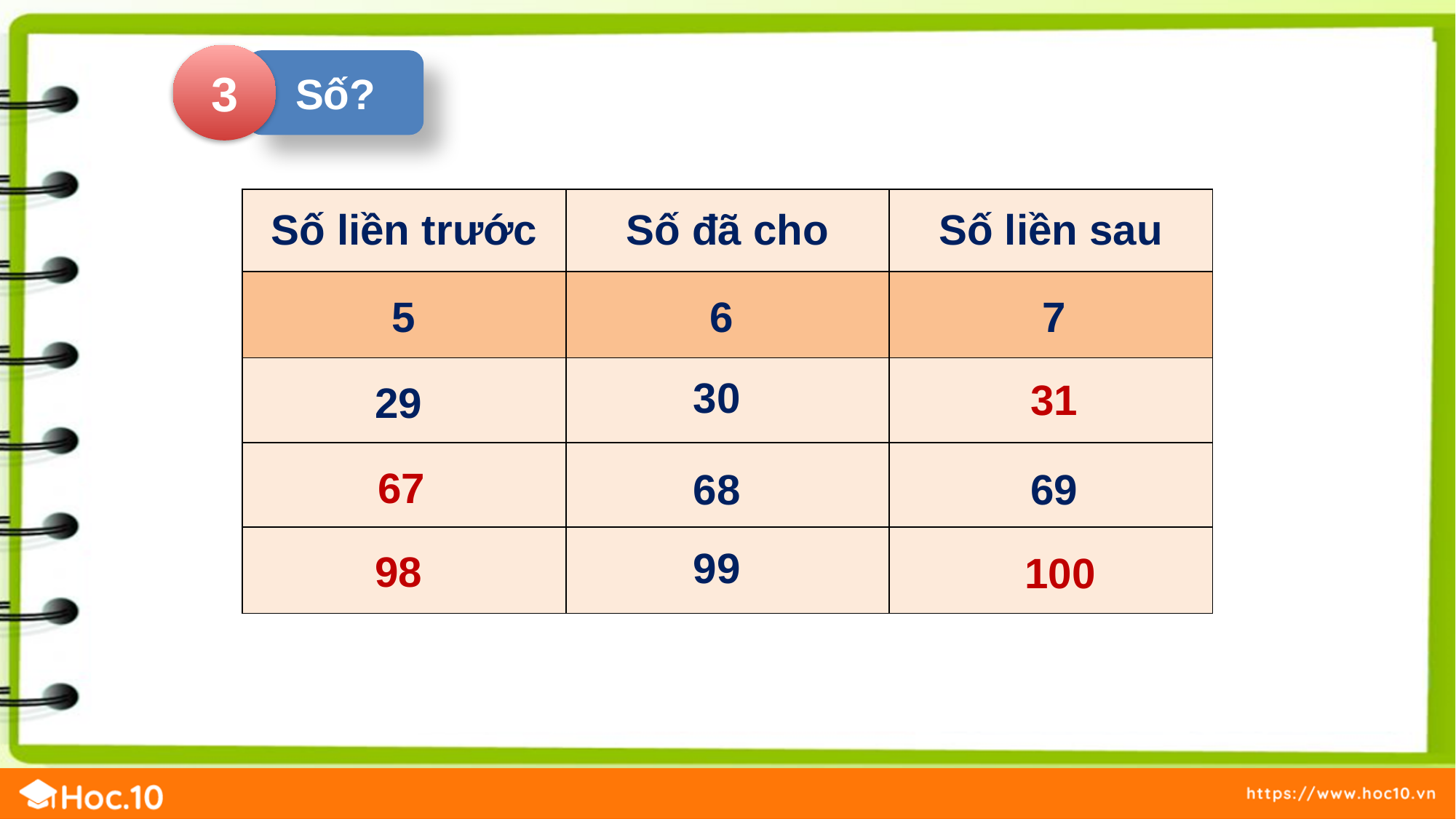

3
Số?
| Số liền trước | Số đã cho | Số liền sau |
| --- | --- | --- |
|  |  |  |
|  |  |  |
|  |  |  |
|  |  |  |
5
6
7
30
31
?
29
67
?
68
69
99
?
98
100
?